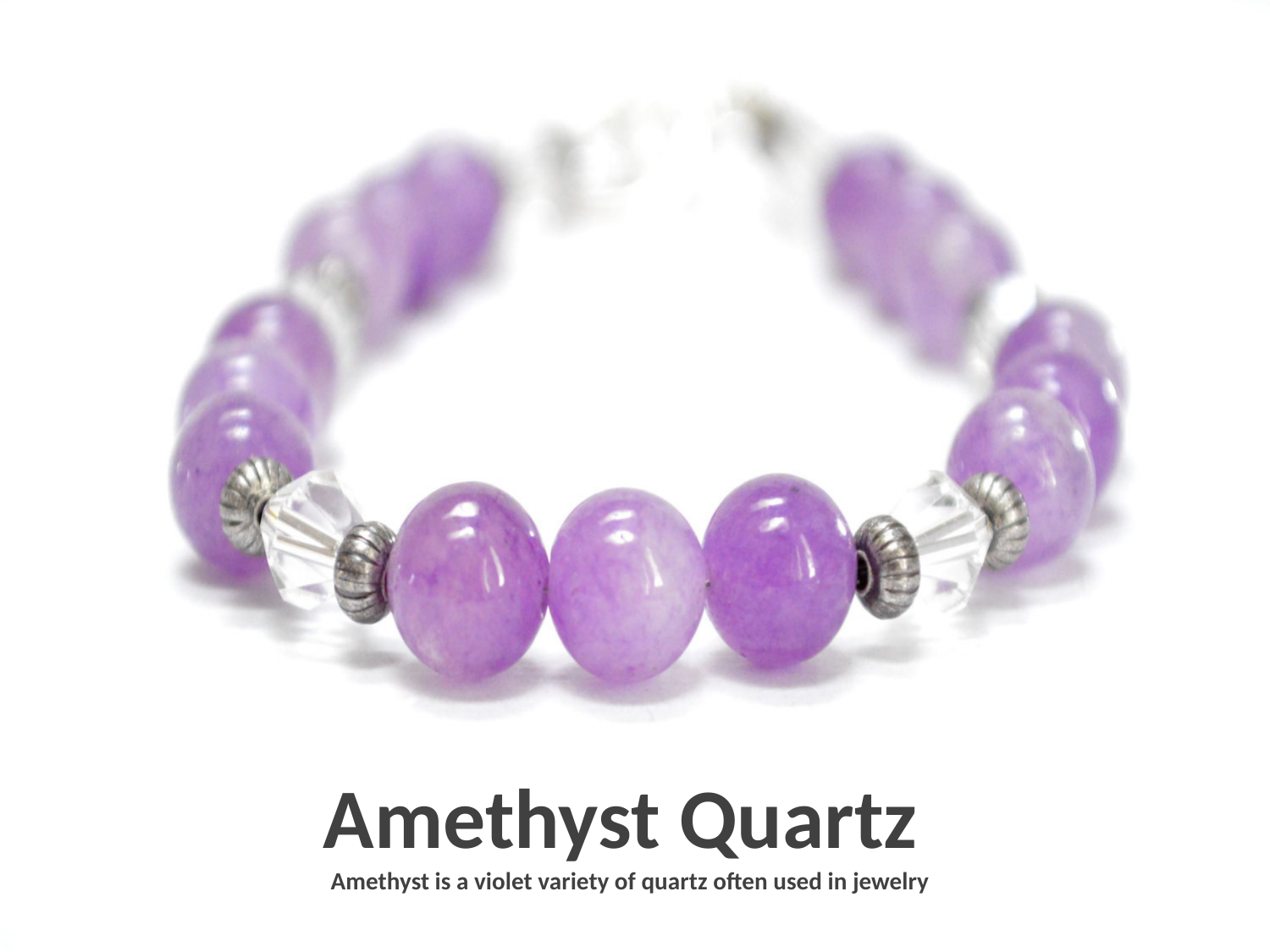

# Amethyst Quartz Amethyst is a violet variety of quartz often used in jewelry